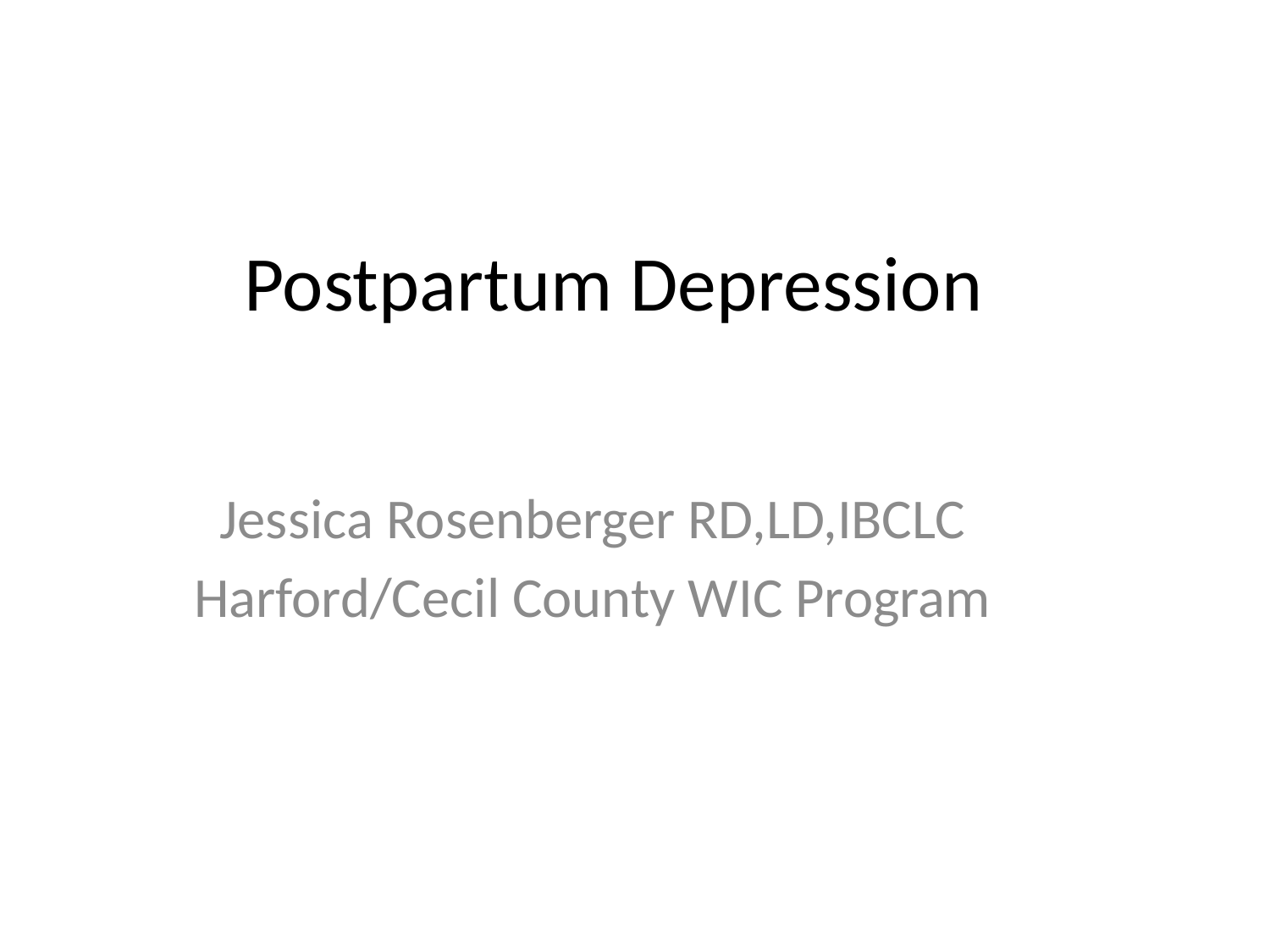

# Postpartum Depression
Jessica Rosenberger RD,LD,IBCLC
Harford/Cecil County WIC Program